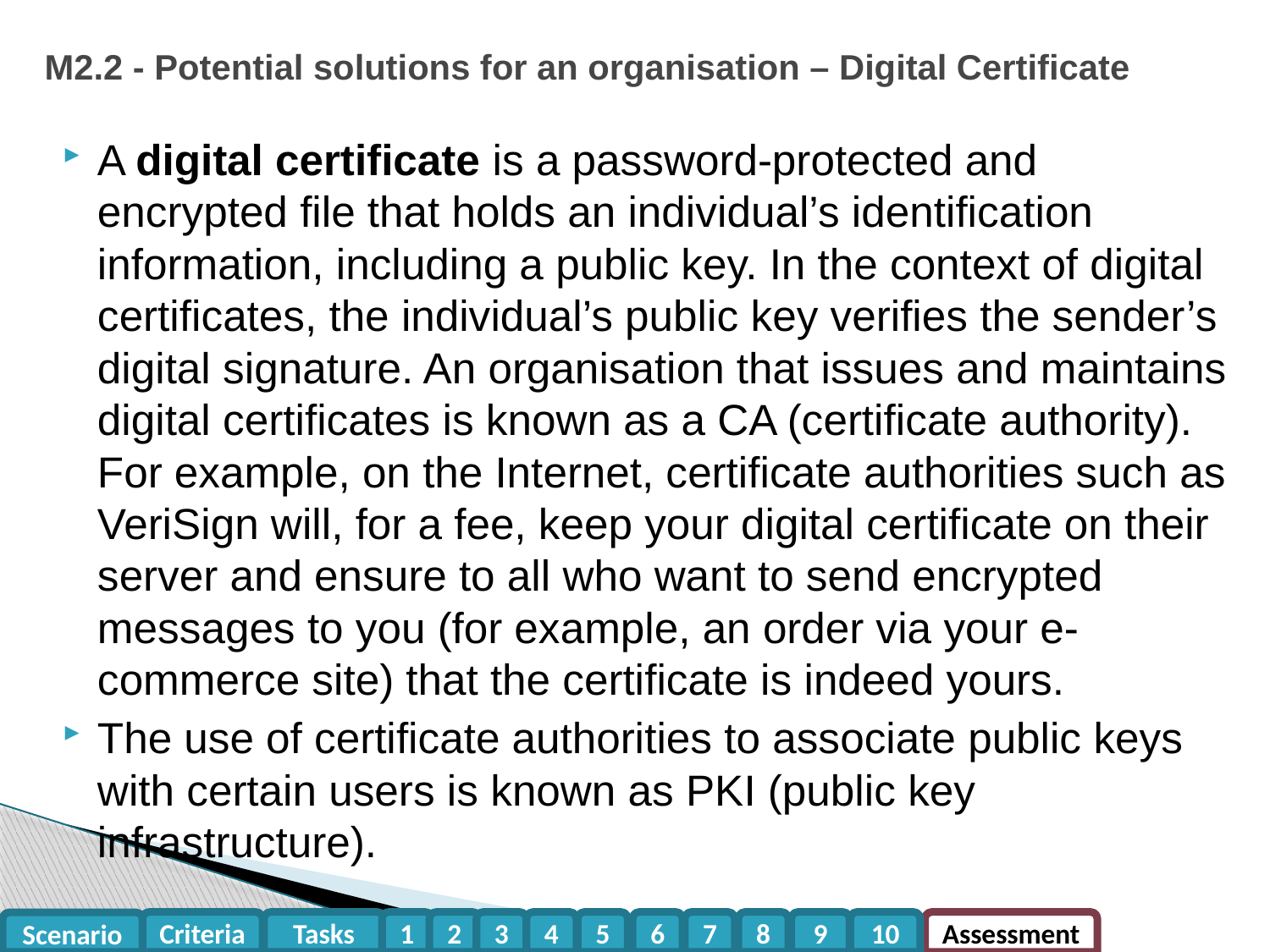

# M2.2 - Potential solutions for an organisation – Digital Certificate
A digital certificate is a password-protected and encrypted file that holds an individual’s identification information, including a public key. In the context of digital certificates, the individual’s public key verifies the sender’s digital signature. An organisation that issues and maintains digital certificates is known as a CA (certificate authority). For example, on the Internet, certificate authorities such as VeriSign will, for a fee, keep your digital certificate on their server and ensure to all who want to send encrypted messages to you (for example, an order via your e-commerce site) that the certificate is indeed yours.
The use of certificate authorities to associate public keys with certain users is known as PKI (public key infrastructure).